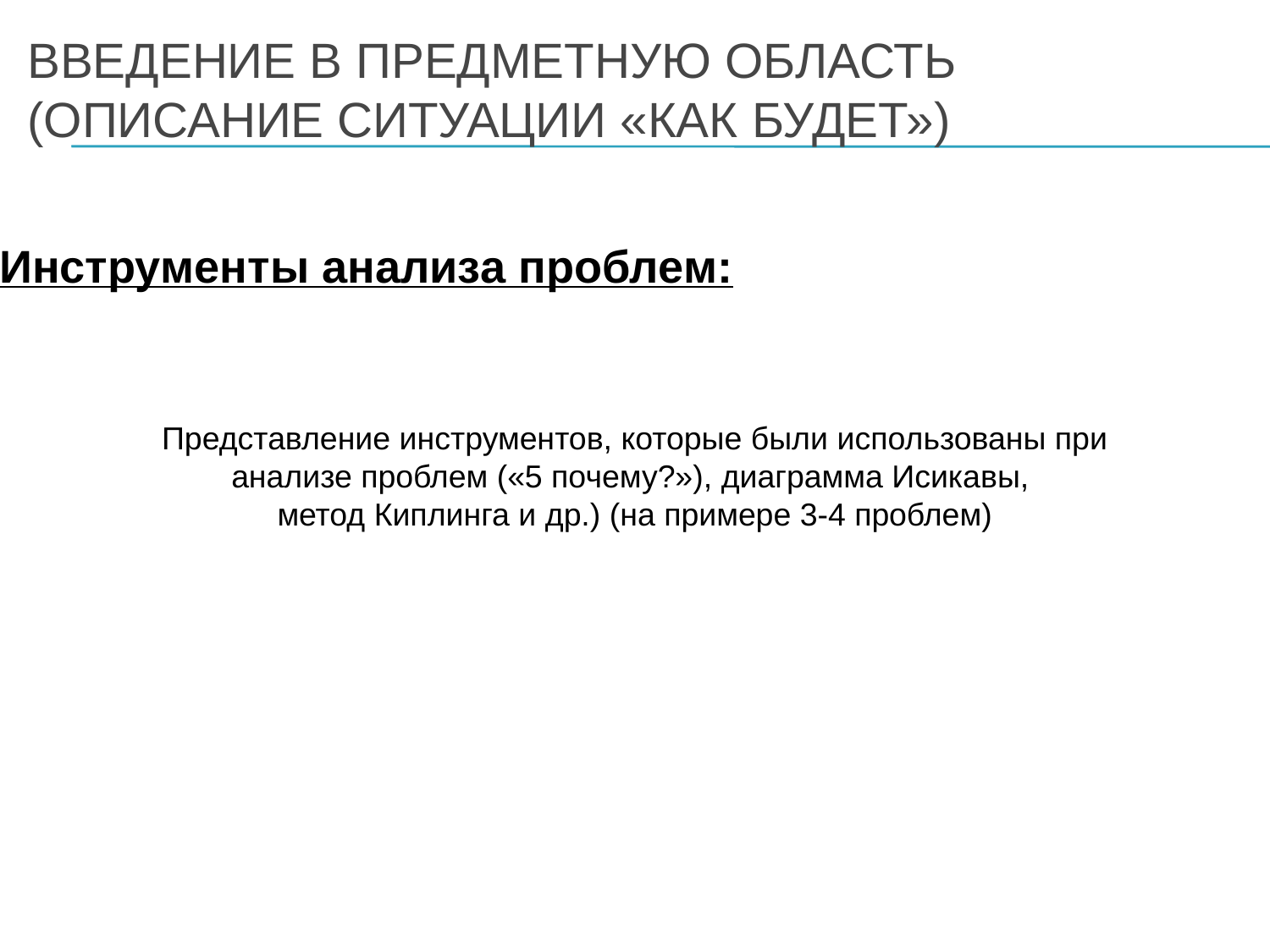

# Введение в предметную область (описание ситуации «как будет»)
Инструменты анализа проблем:
Представление инструментов, которые были использованы при анализе проблем («5 почему?»), диаграмма Исикавы,
метод Киплинга и др.) (на примере 3-4 проблем)